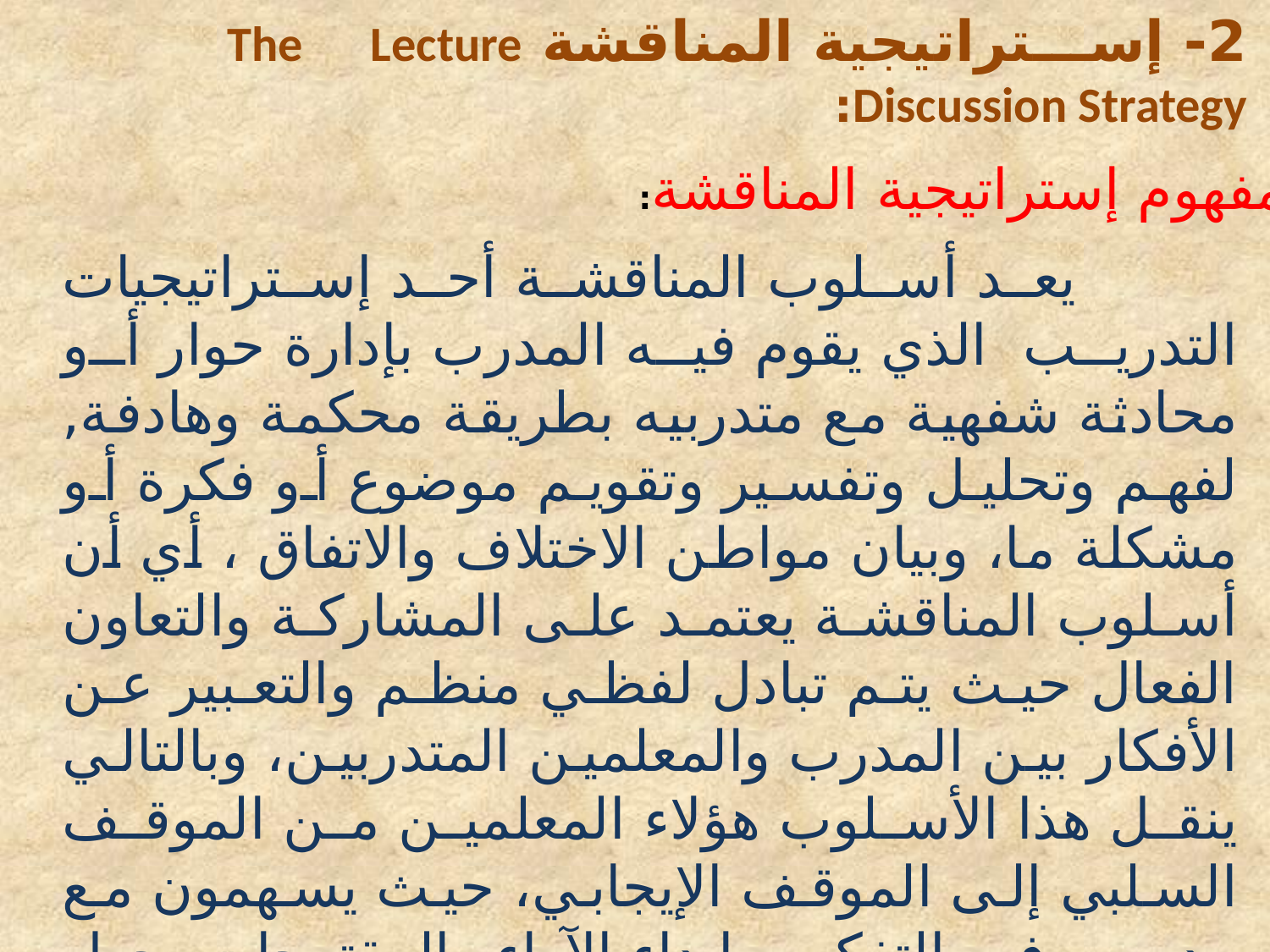

2- إستراتيجية المناقشة The Lecture Discussion Strategy:
مفهوم إستراتيجية المناقشة:
         يعد أسلوب المناقشة أحد إستراتيجيات التدريب  الذي يقوم فيه المدرب بإدارة حوار أو محادثة شفهية مع متدربيه بطريقة محكمة وهادفة, لفهم وتحليل وتفسير وتقويم موضوع أو فكرة أو مشكلة ما، وبيان مواطن الاختلاف والاتفاق ، أي أن أسلوب المناقشة يعتمد على المشاركة والتعاون الفعال حيث يتم تبادل لفظي منظم والتعبير عن الأفكار بين المدرب والمعلمين المتدربين، وبالتالي ينقل هذا الأسلوب هؤلاء المعلمين من الموقف السلبي إلى الموقف الإيجابي، حيث يسهمون مع مدربهم في التفكير وإبداء الآراء والمقترحات، حول حلول للمشكلات المطروحة.